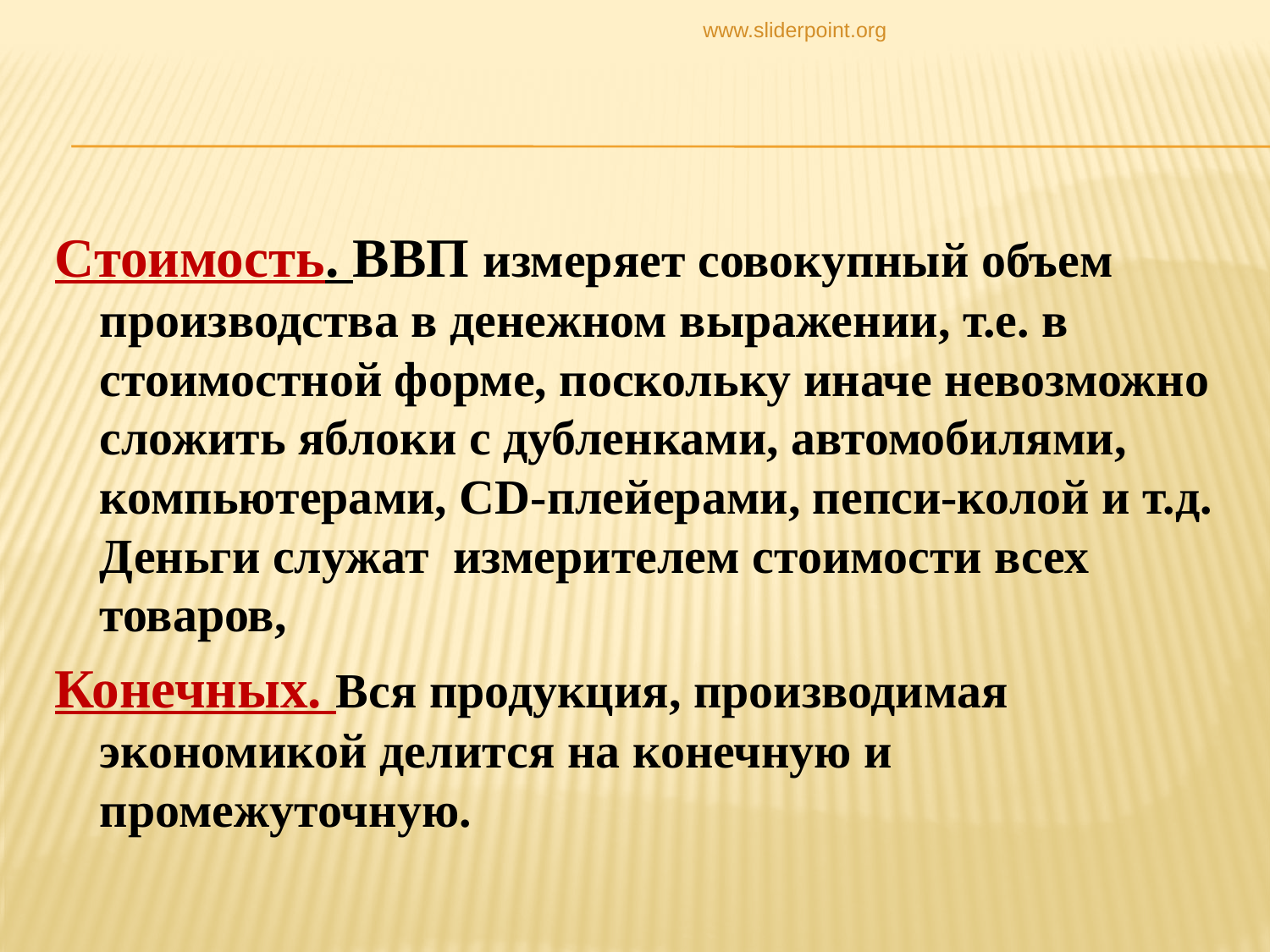

www.sliderpoint.org
Стоимость. ВВП измеряет совокупный объем производства в денежном выражении, т.е. в стоимостной форме, поскольку иначе невозможно сложить яблоки с дубленками, автомобилями,  компьютерами, CD-плейерами, пепси-колой и т.д. Деньги служат  измерителем стоимости всех товаров,
Конечных. Вся продукция, производимая экономикой делится на конечную и промежуточную.